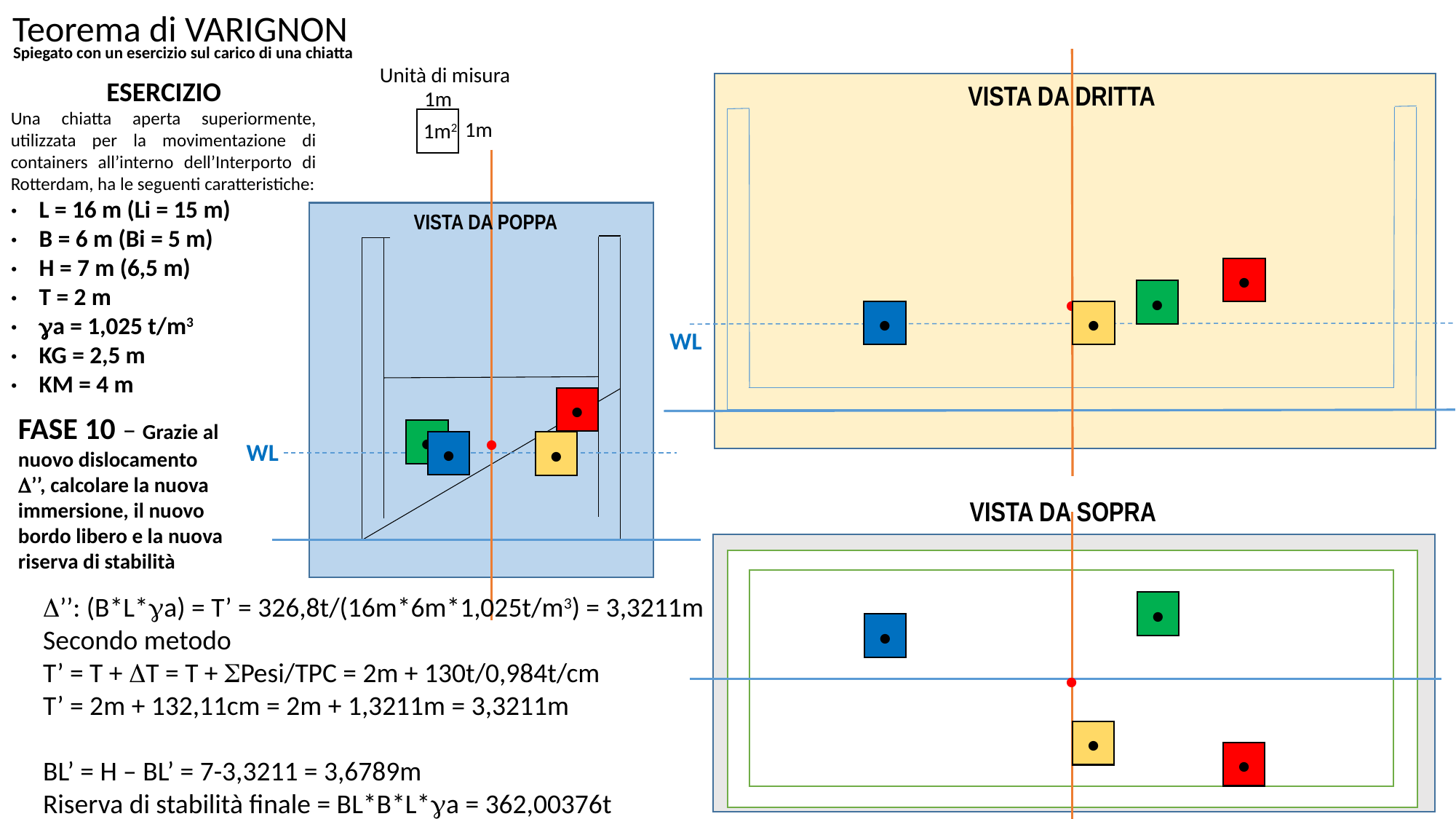

Teorema di VARIGNON
Spiegato con un esercizio sul carico di una chiatta
Unità di misura
ESERCIZIO
Una chiatta aperta superiormente, utilizzata per la movimentazione di containers all’interno dell’Interporto di Rotterdam, ha le seguenti caratteristiche:
·    L = 16 m (Li = 15 m)
·    B = 6 m (Bi = 5 m)
·    H = 7 m (6,5 m)
·    T = 2 m
·    γa = 1,025 t/m3
·    KG = 2,5 m
·    KM = 4 m
VISTA DA DRITTA

1m

1m
1m2

VISTA DA POPPA

•
•
•
•
•
WL
•
FASE 10 – Grazie al nuovo dislocamento Δ’’, calcolare la nuova immersione, il nuovo bordo libero e la nuova riserva di stabilità
•
•
•
•
WL
VISTA DA SOPRA

Δ’’: (B*L*γa) = T’ = 326,8t/(16m*6m*1,025t/m3) = 3,3211m
Secondo metodo
T’ = T + ΔT = T + ΣPesi/TPC = 2m + 130t/0,984t/cm
T’ = 2m + 132,11cm = 2m + 1,3211m = 3,3211m

BL’ = H – BL’ = 7-3,3211 = 3,6789m
Riserva di stabilità finale = BL*B*L*γa = 362,00376t
•
•
•
•
•